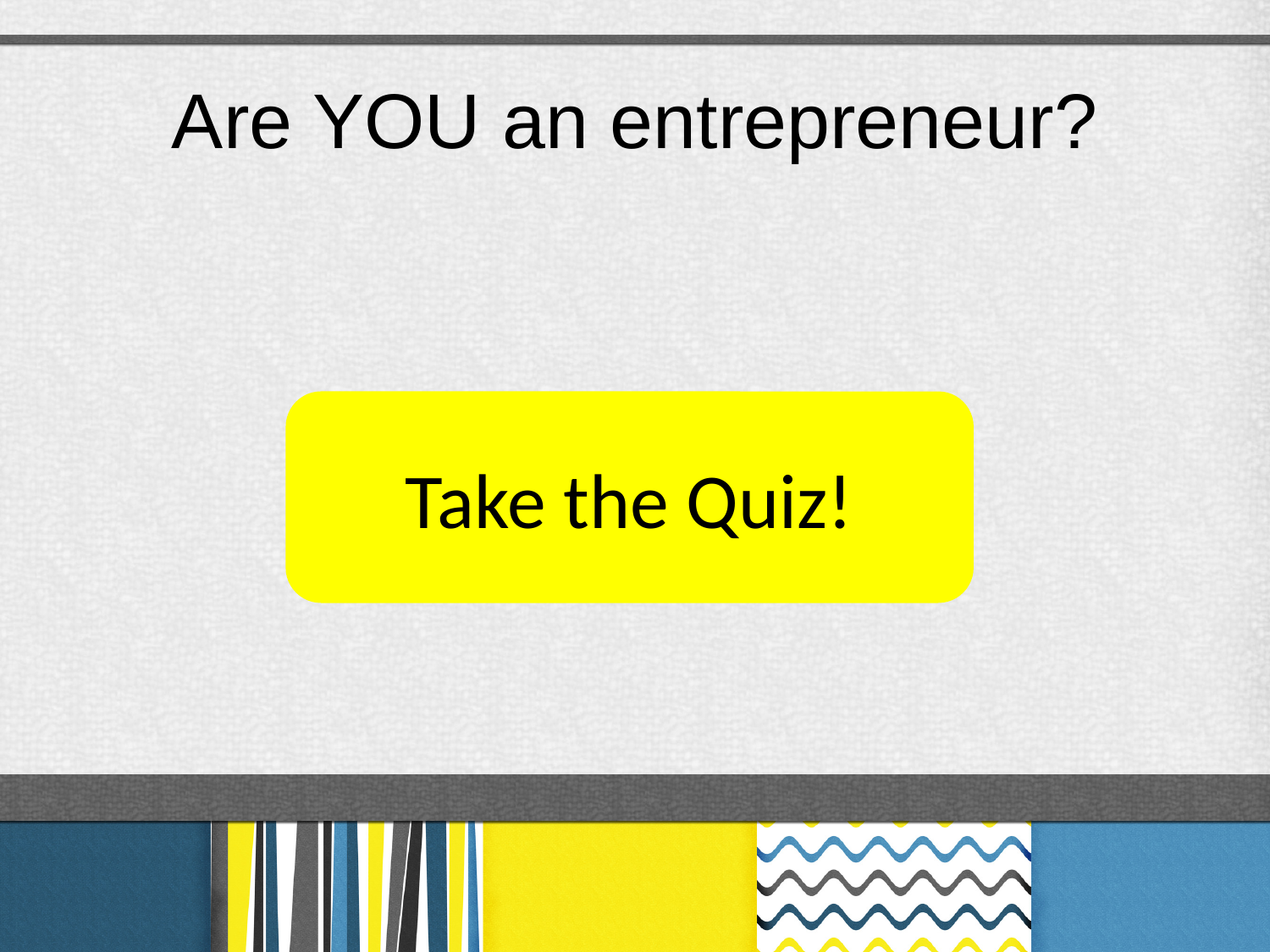

# Are YOU an entrepreneur?
Take the Quiz!